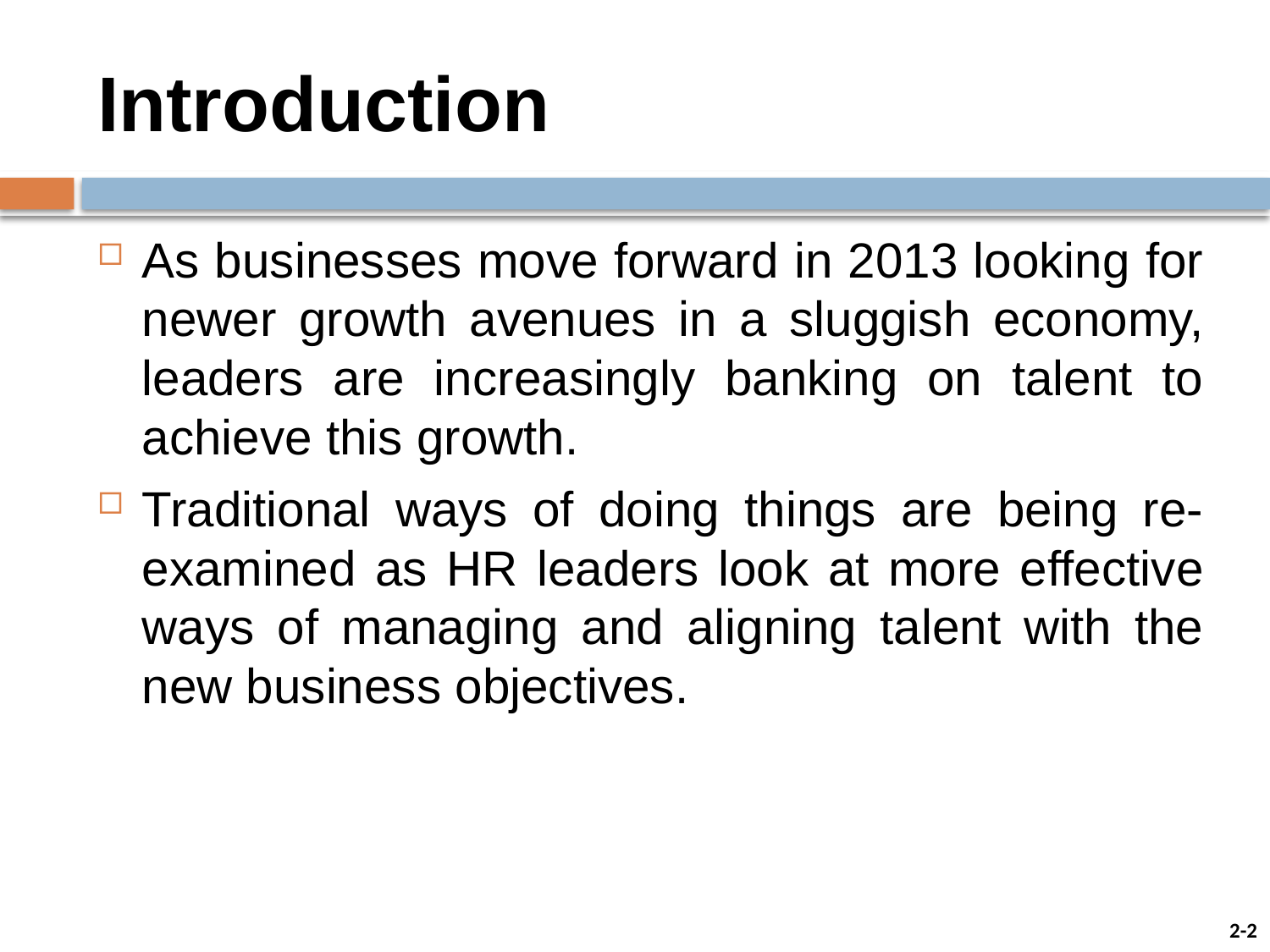

# Introduction
As businesses move forward in 2013 looking for newer growth avenues in a sluggish economy, leaders are increasingly banking on talent to achieve this growth.
Traditional ways of doing things are being re-examined as HR leaders look at more effective ways of managing and aligning talent with the new business objectives.